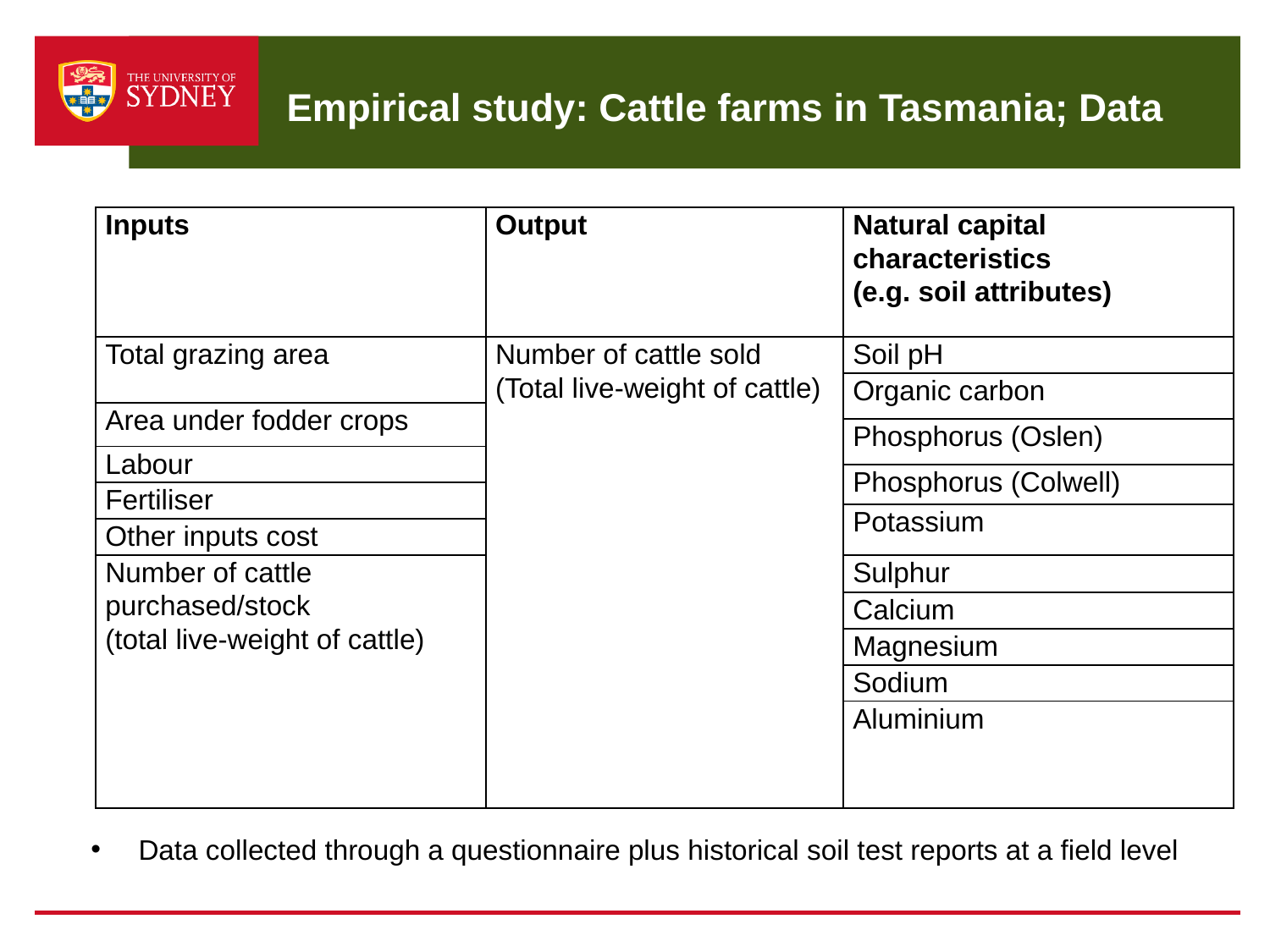

Empirical study: Cattle farms in Tasmania; Data
| Inputs | Output | Natural capital characteristics (e.g. soil attributes) |
| --- | --- | --- |
| Total grazing area | Number of cattle sold (Total live-weight of cattle) | Soil pH |
|  |  | Organic carbon |
| Area under fodder crops |  |  |
|  |  | Phosphorus (Oslen) |
| Labour |  |  |
|  |  | Phosphorus (Colwell) |
| Fertiliser |  |  |
|  |  | Potassium |
| Other inputs cost |  |  |
| Number of cattle purchased/stock (total live-weight of cattle) |  | Sulphur |
|  |  | Calcium |
|  |  | Magnesium |
|  |  | Sodium |
|  |  | Aluminium |
Data collected through a questionnaire plus historical soil test reports at a field level